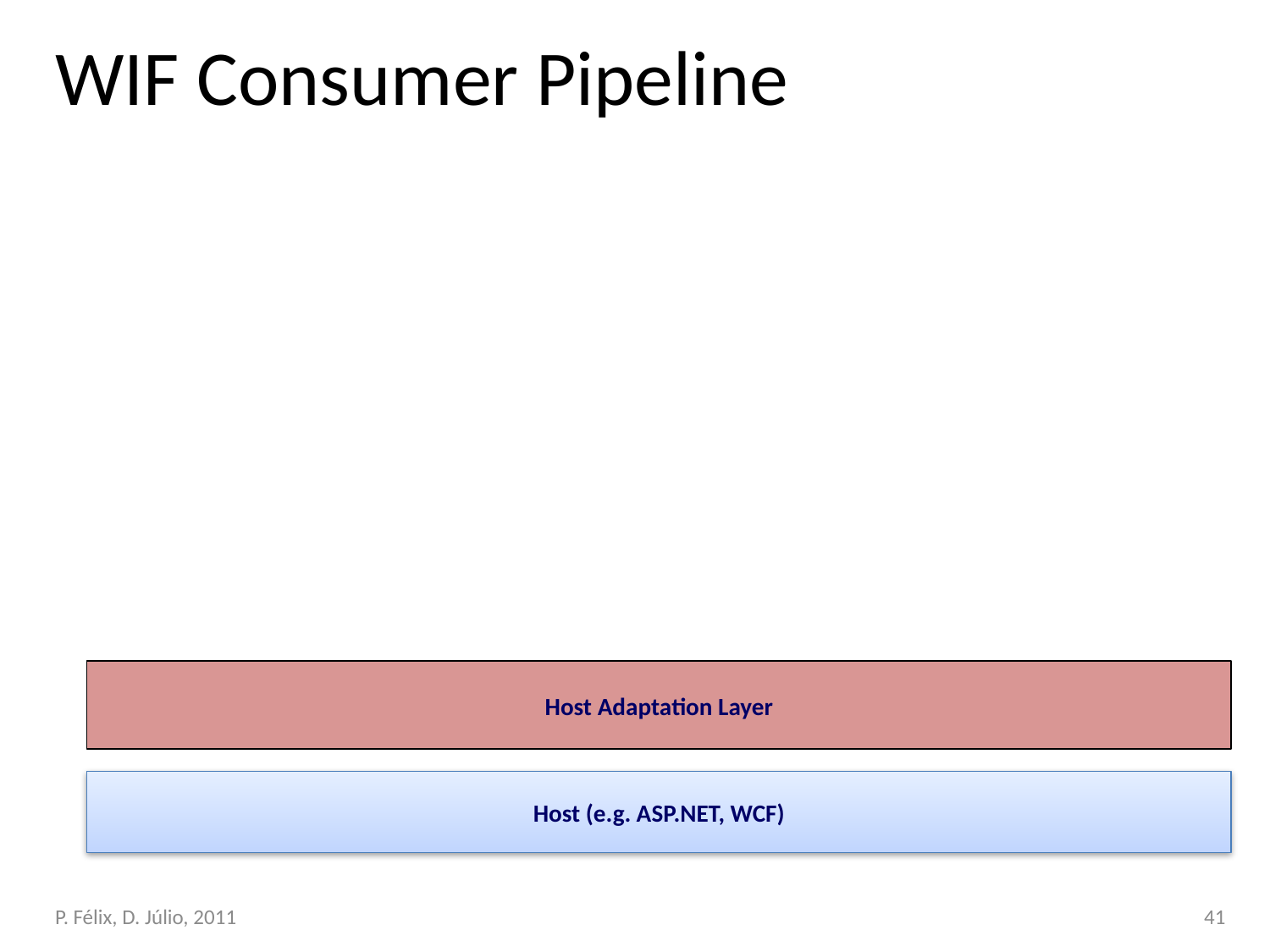

# WIF Consumer Pipeline
Host Adaptation Layer
Host (e.g. ASP.NET, WCF)
P. Félix, D. Júlio, 2011
41